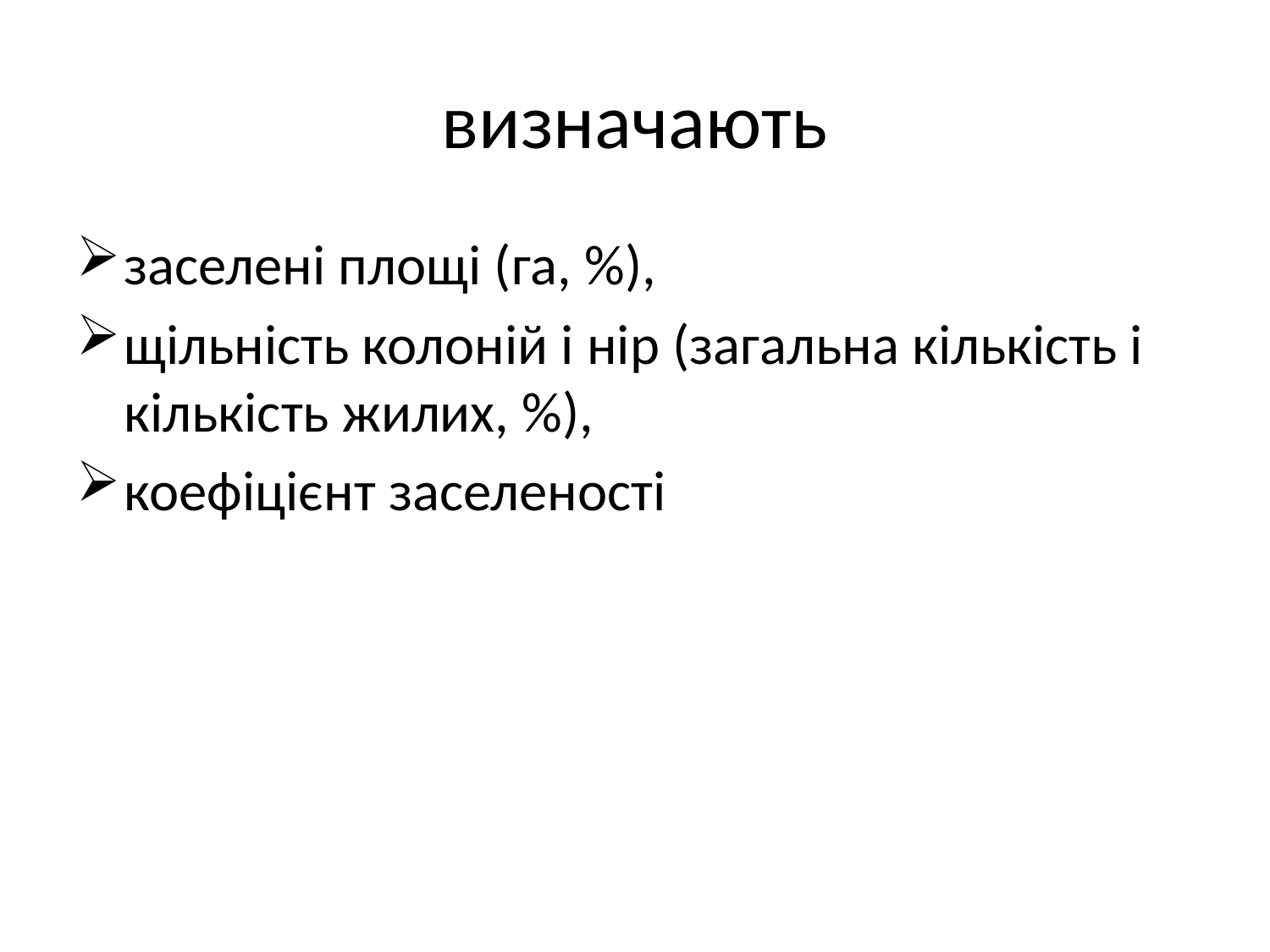

# визначають
заселені площі (га, %),
щільність колоній і нір (загальна кількість і кількість жилих, %),
коефіцієнт заселеності